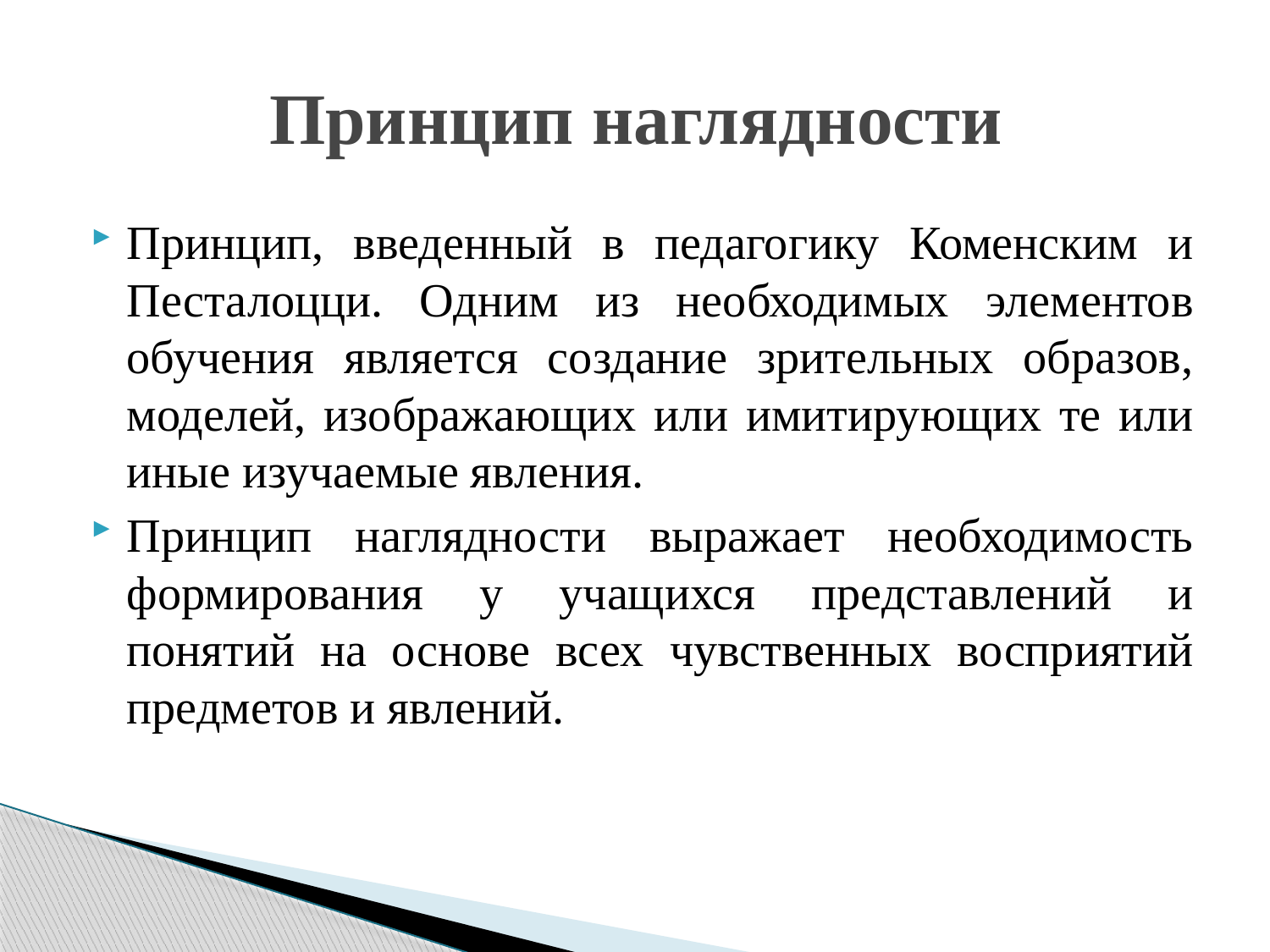

# Принцип наглядности
Принцип, введенный в педагогику Коменским и Песталоцци. Одним из необходимых элементов обучения является создание зрительных образов, моделей, изображающих или имитирующих те или иные изучаемые явления.
Принцип наглядности выражает необходимость формирования у учащихся представлений и понятий на основе всех чувственных восприятий предметов и явлений.